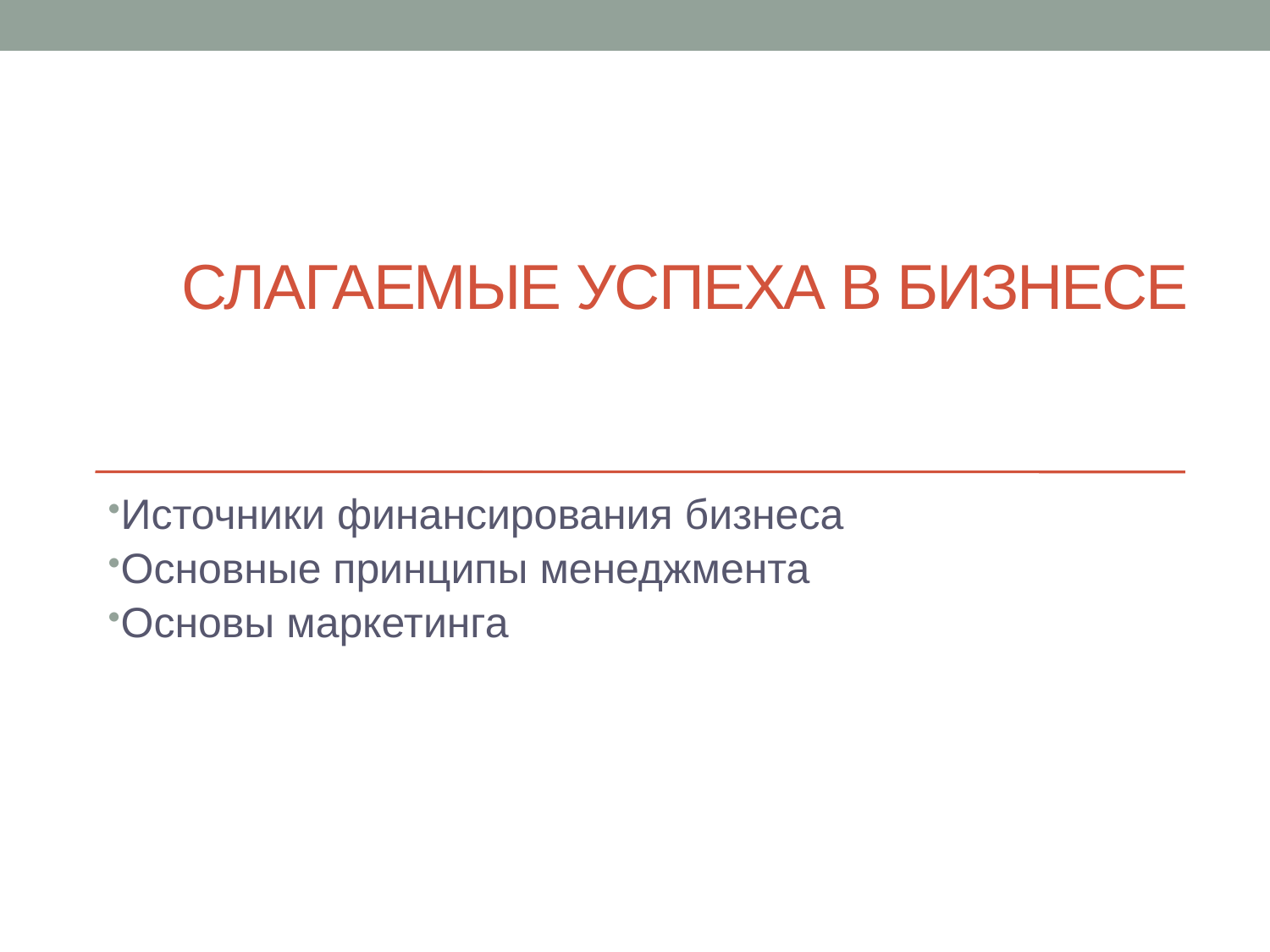

# Слагаемые успеха в бизнесе
Источники финансирования бизнеса
Основные принципы менеджмента
Основы маркетинга